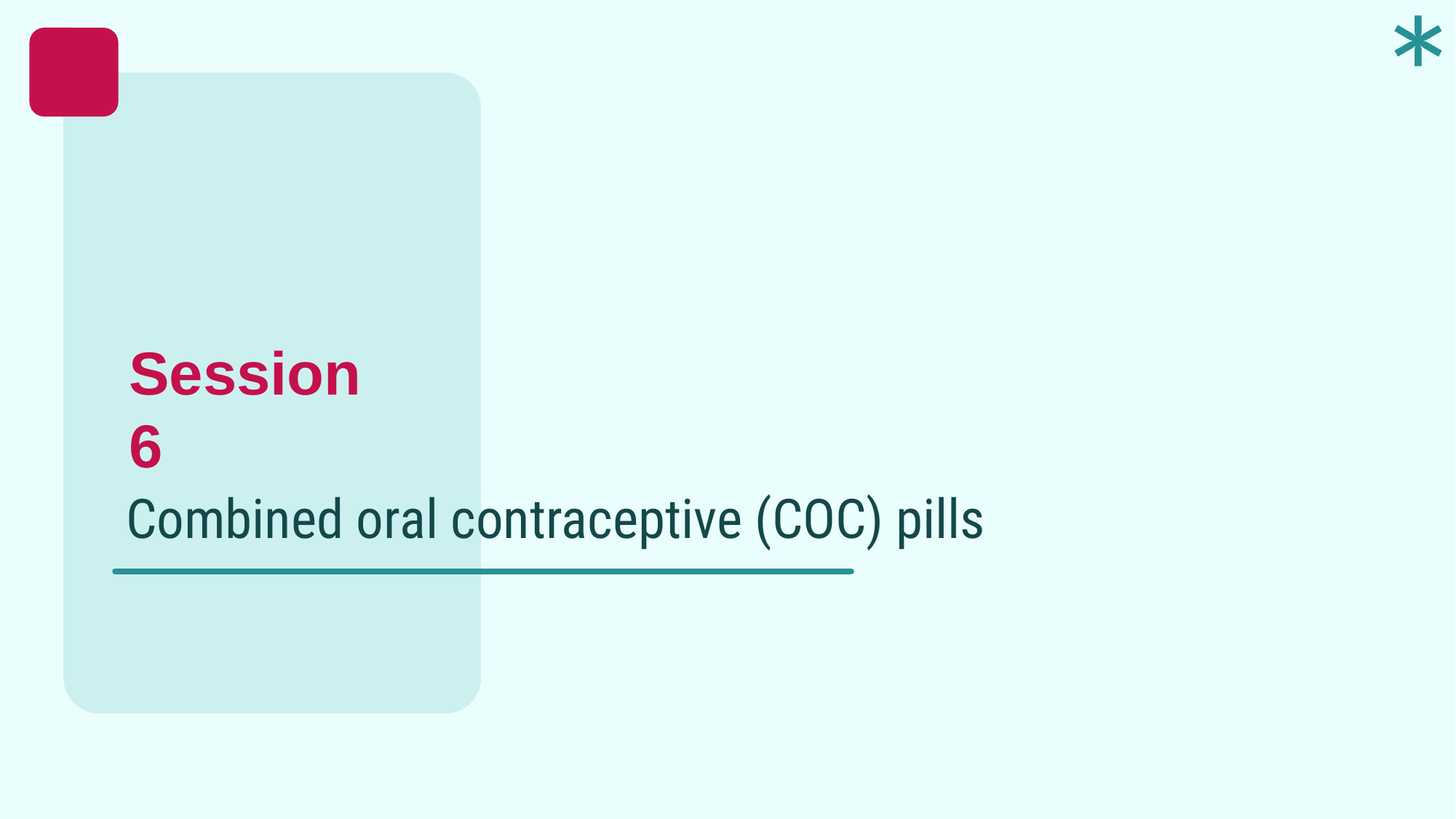

*
Combined oral contraceptive (COC) pills
Session 6